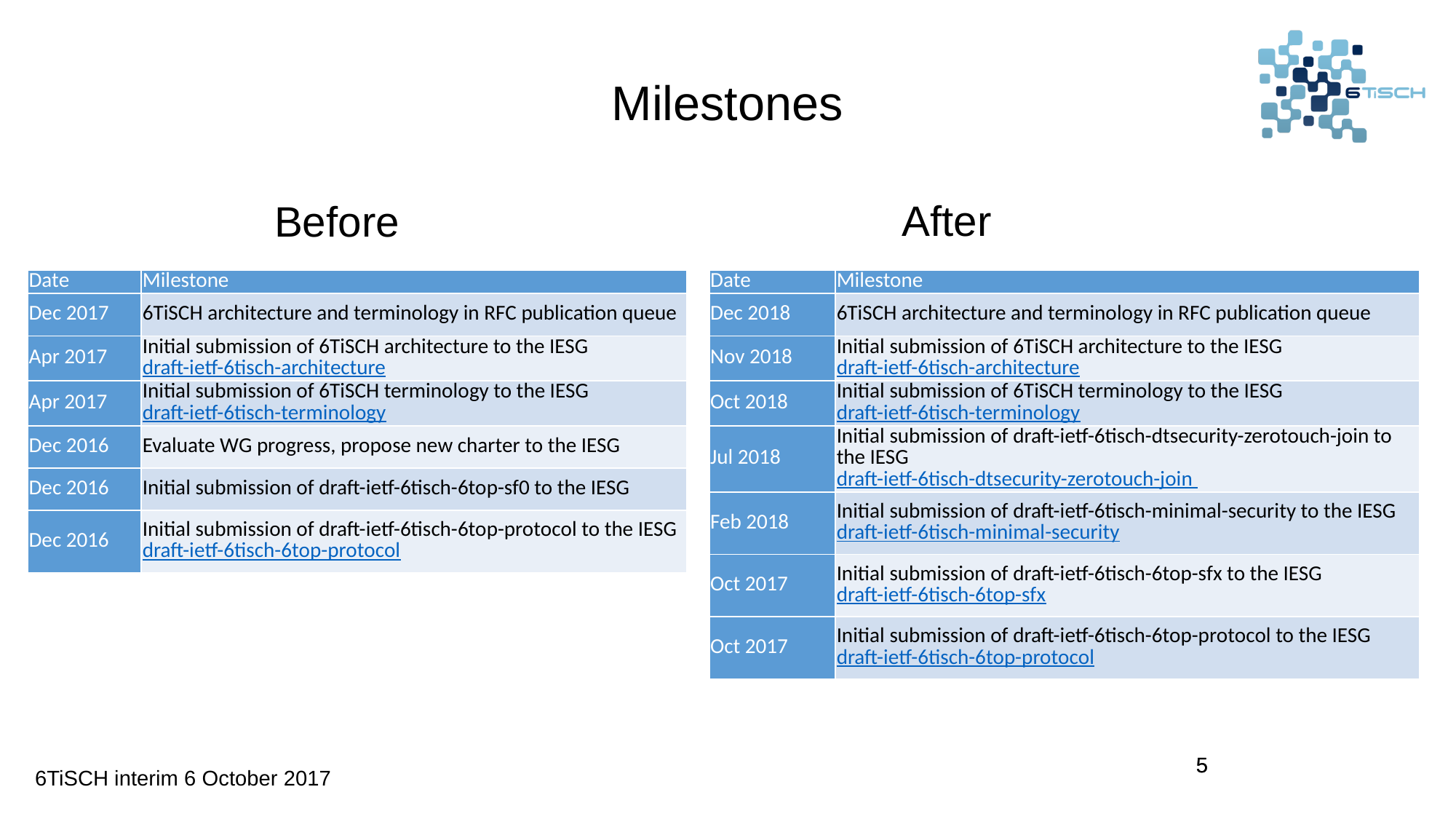

Milestones
After
Before
| Date | Milestone |
| --- | --- |
| Dec 2017 | 6TiSCH architecture and terminology in RFC publication queue |
| Apr 2017 | Initial submission of 6TiSCH architecture to the IESG draft-ietf-6tisch-architecture |
| Apr 2017 | Initial submission of 6TiSCH terminology to the IESG draft-ietf-6tisch-terminology |
| Dec 2016 | Evaluate WG progress, propose new charter to the IESG |
| Dec 2016 | Initial submission of draft-ietf-6tisch-6top-sf0 to the IESG |
| Dec 2016 | Initial submission of draft-ietf-6tisch-6top-protocol to the IESG draft-ietf-6tisch-6top-protocol |
| Date | Milestone |
| --- | --- |
| Dec 2018 | 6TiSCH architecture and terminology in RFC publication queue |
| Nov 2018 | Initial submission of 6TiSCH architecture to the IESG draft-ietf-6tisch-architecture |
| Oct 2018 | Initial submission of 6TiSCH terminology to the IESG draft-ietf-6tisch-terminology |
| Jul 2018 | Initial submission of draft-ietf-6tisch-dtsecurity-zerotouch-join to the IESG draft-ietf-6tisch-dtsecurity-zerotouch-join |
| Feb 2018 | Initial submission of draft-ietf-6tisch-minimal-security to the IESG draft-ietf-6tisch-minimal-security |
| Oct 2017 | Initial submission of draft-ietf-6tisch-6top-sfx to the IESG   draft-ietf-6tisch-6top-sfx |
| Oct 2017 | Initial submission of draft-ietf-6tisch-6top-protocol to the IESG draft-ietf-6tisch-6top-protocol |
5
5